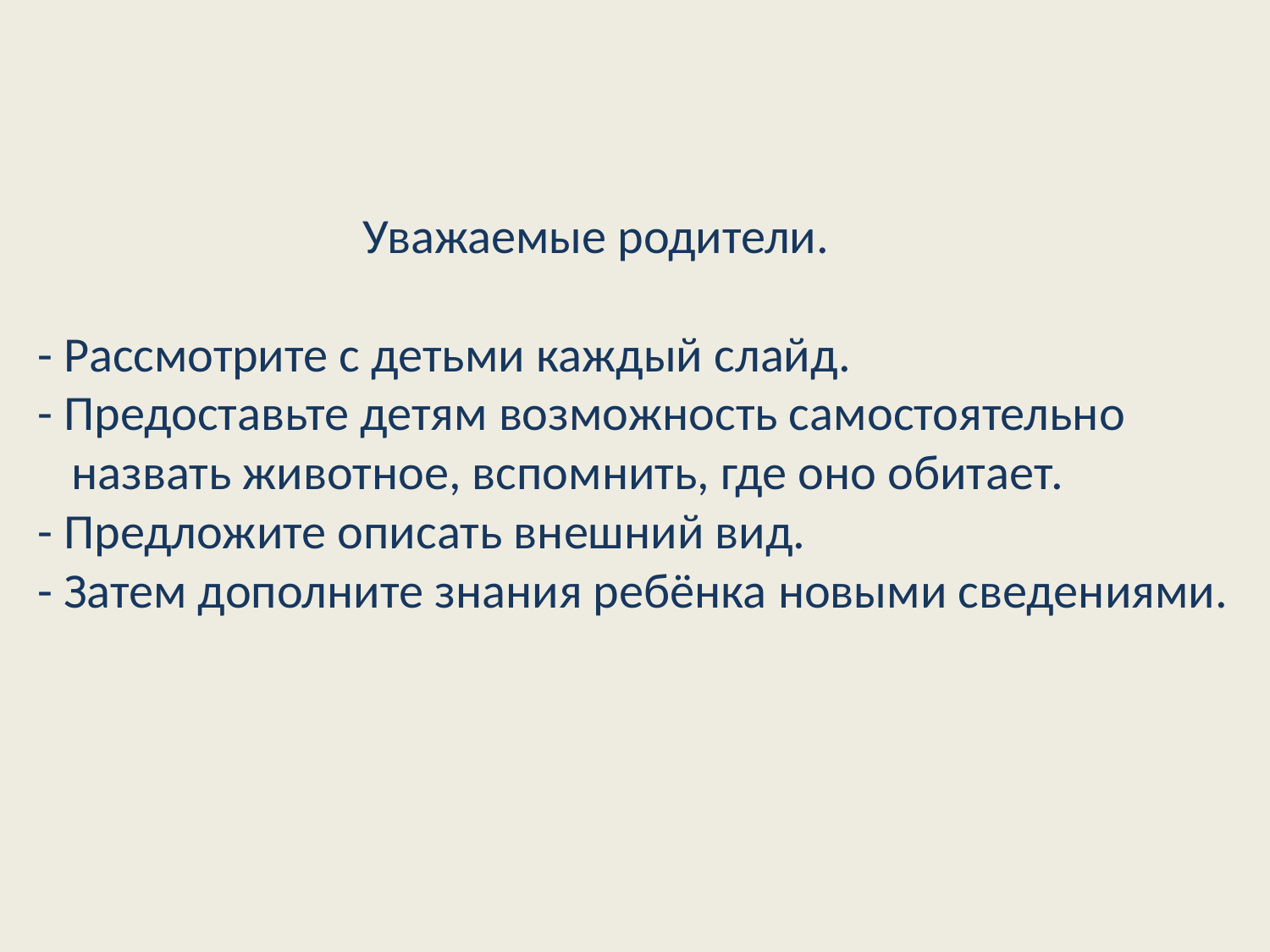

Уважаемые родители.
- Рассмотрите с детьми каждый слайд.
- Предоставьте детям возможность самостоятельно
   назвать животное, вспомнить, где оно обитает.
- Предложите описать внешний вид.
- Затем дополните знания ребёнка новыми сведениями.